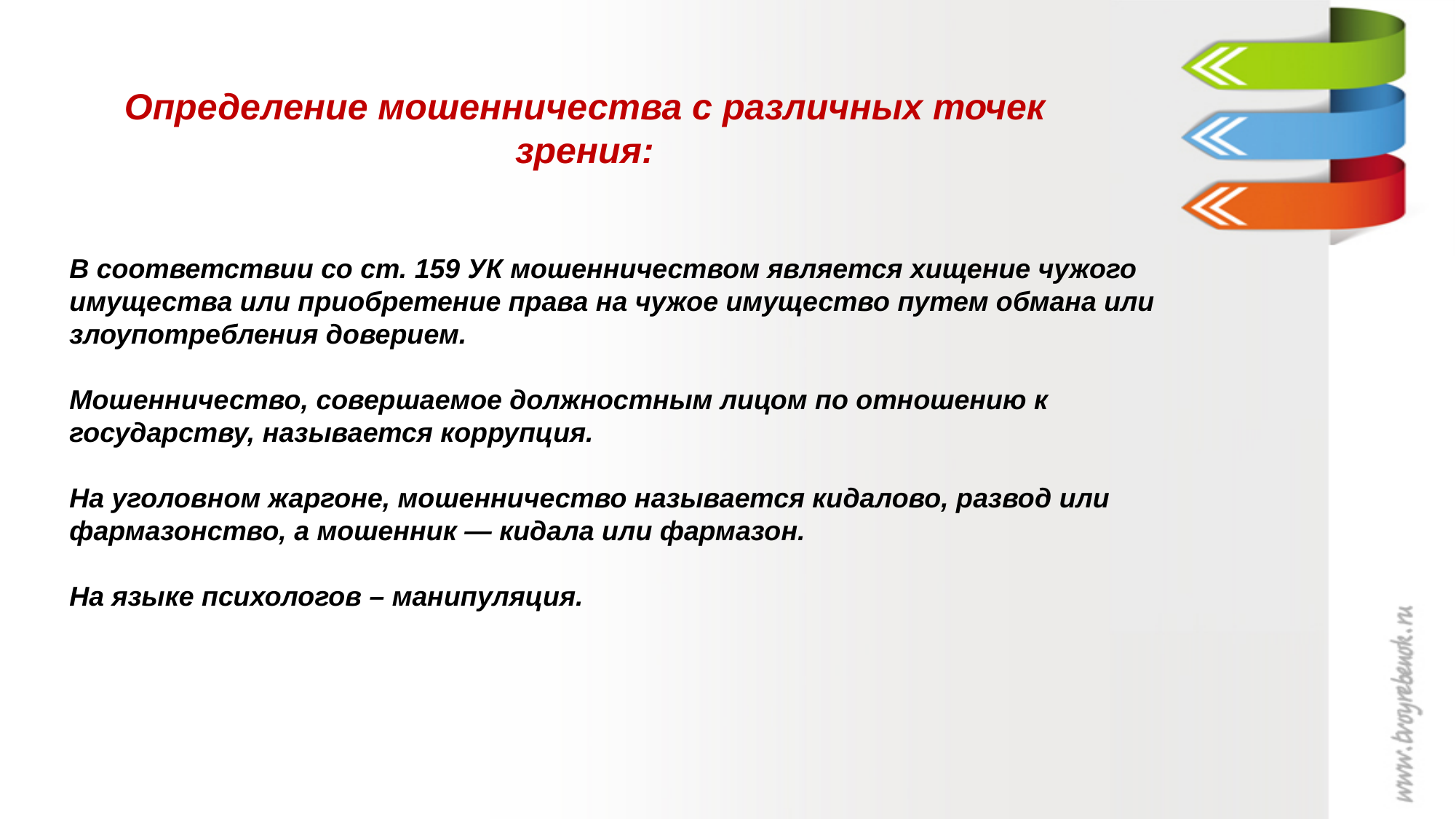

Определение мошенничества с различных точек зрения:

В соответствии со ст. 159 УК мошенничеством является хищение чужого имущества или приобретение права на чужое имущество путем обмана или злоупотребления доверием.

Мошенничество, совершаемое должностным лицом по отношению к государству, называется коррупция.

На уголовном жаргоне, мошенничество называется кидалово, развод или фармазонство, а мошенник — кидала или фармазон.

На языке психологов – манипуляция.